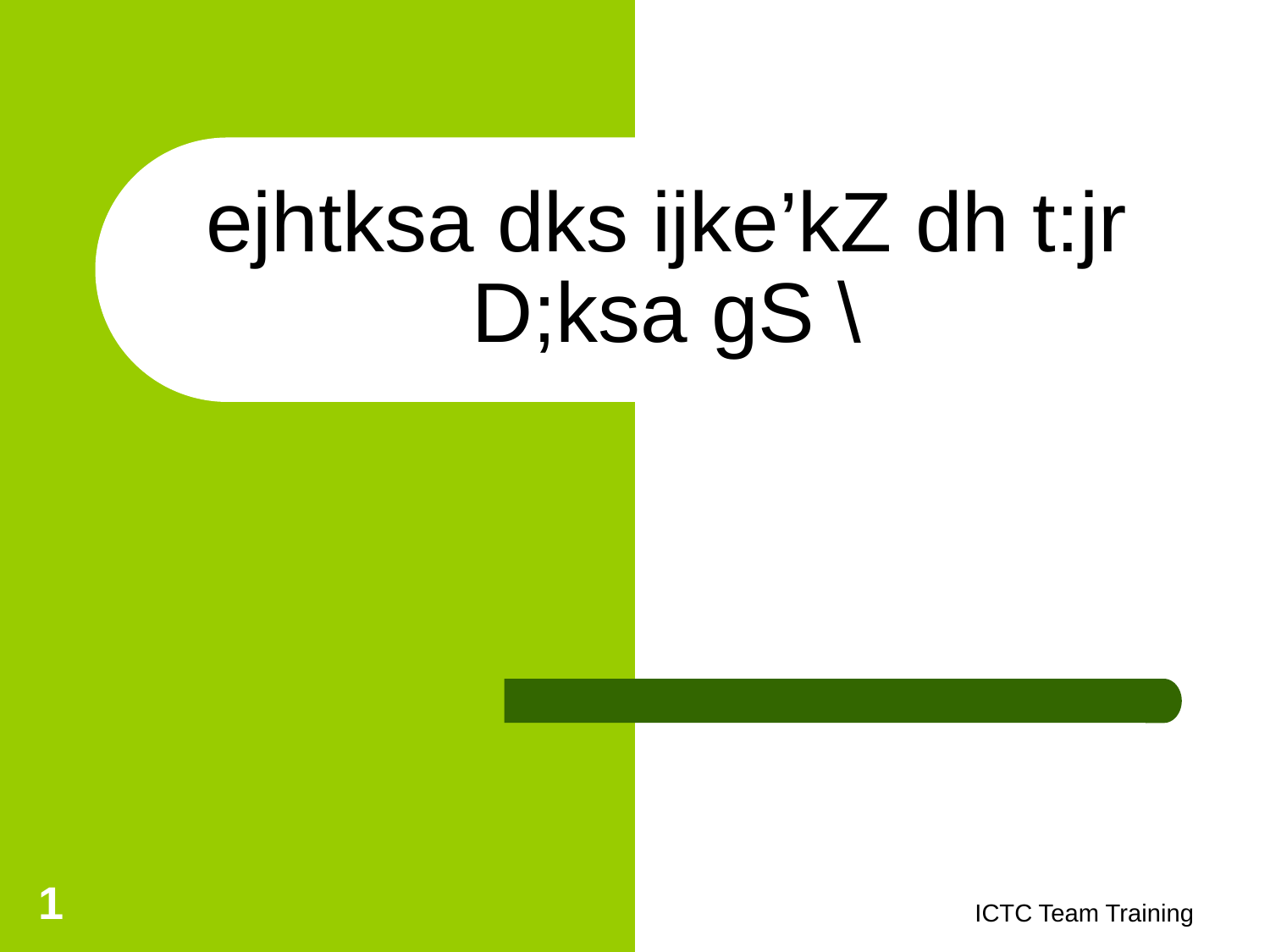

# ejhtksa dks ijke’kZ dh t:jr D;ksa gS \
1
ICTC Team Training